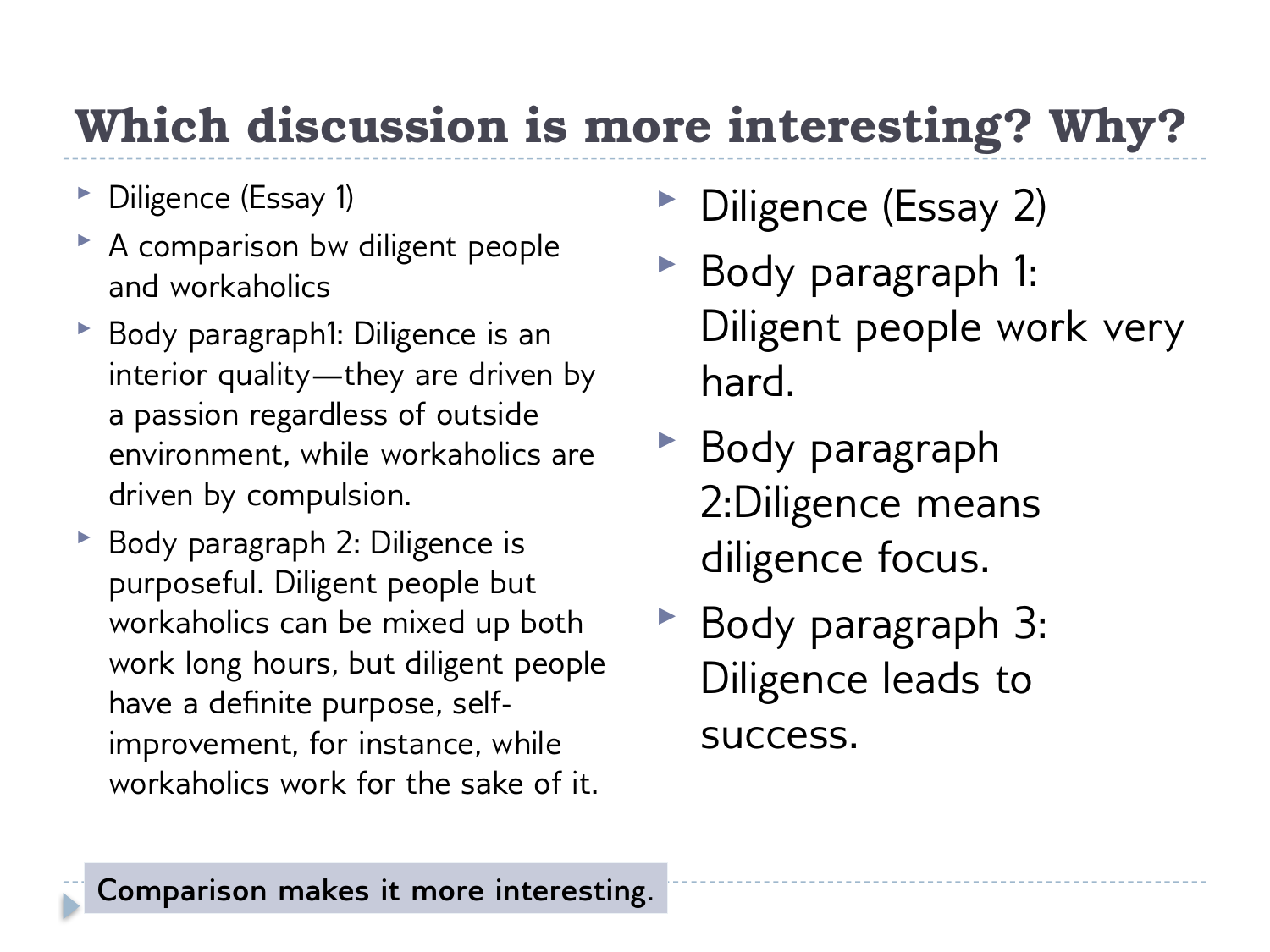

# Which discussion is more interesting? Why?
Diligence (Essay 2)
Body paragraph 1: Diligent people work very hard.
Body paragraph 2:Diligence means diligence focus.
Body paragraph 3: Diligence leads to success.
Diligence (Essay 1)
A comparison bw diligent people and workaholics
Body paragraph1: Diligence is an interior quality—they are driven by a passion regardless of outside environment, while workaholics are driven by compulsion.
Body paragraph 2: Diligence is purposeful. Diligent people but workaholics can be mixed up both work long hours, but diligent people have a definite purpose, self-improvement, for instance, while workaholics work for the sake of it.
Comparison makes it more interesting.